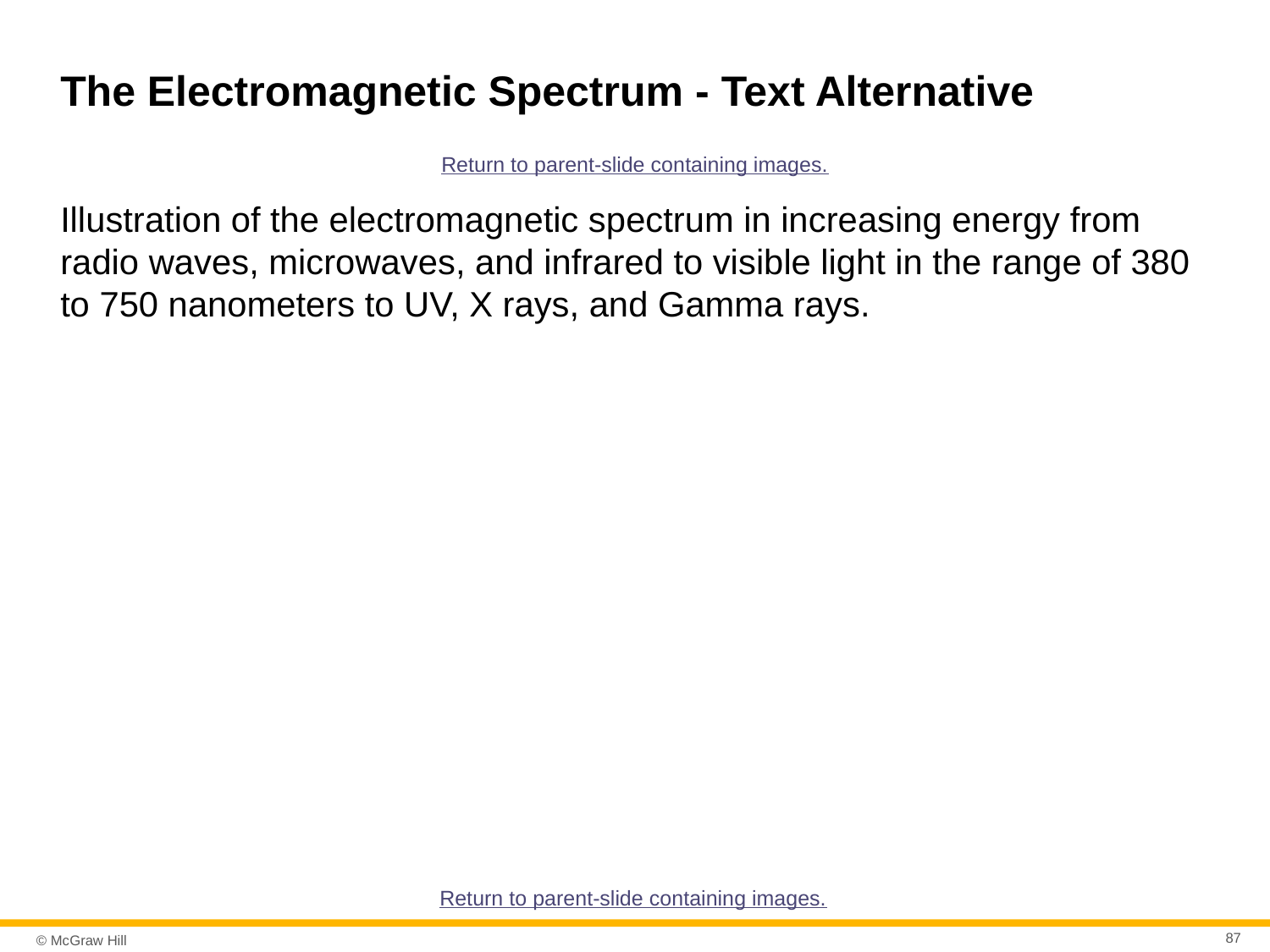

# The Electromagnetic Spectrum - Text Alternative
Return to parent-slide containing images.
Illustration of the electromagnetic spectrum in increasing energy from radio waves, microwaves, and infrared to visible light in the range of 380 to 750 nanometers to UV, X rays, and Gamma rays.
Return to parent-slide containing images.